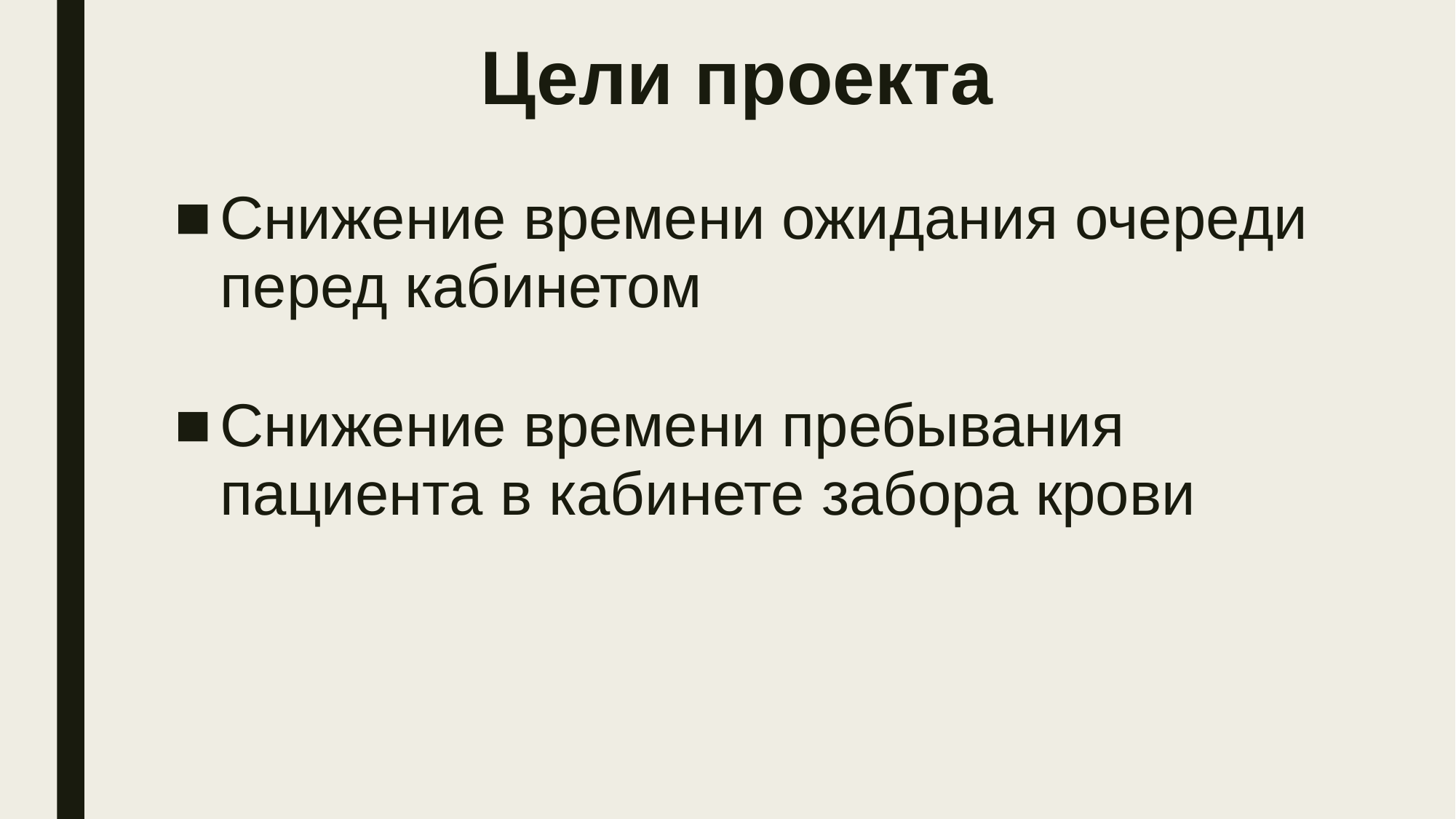

# Цели проекта
Снижение времени ожидания очереди перед кабинетом

Снижение времени пребывания пациента в кабинете забора крови